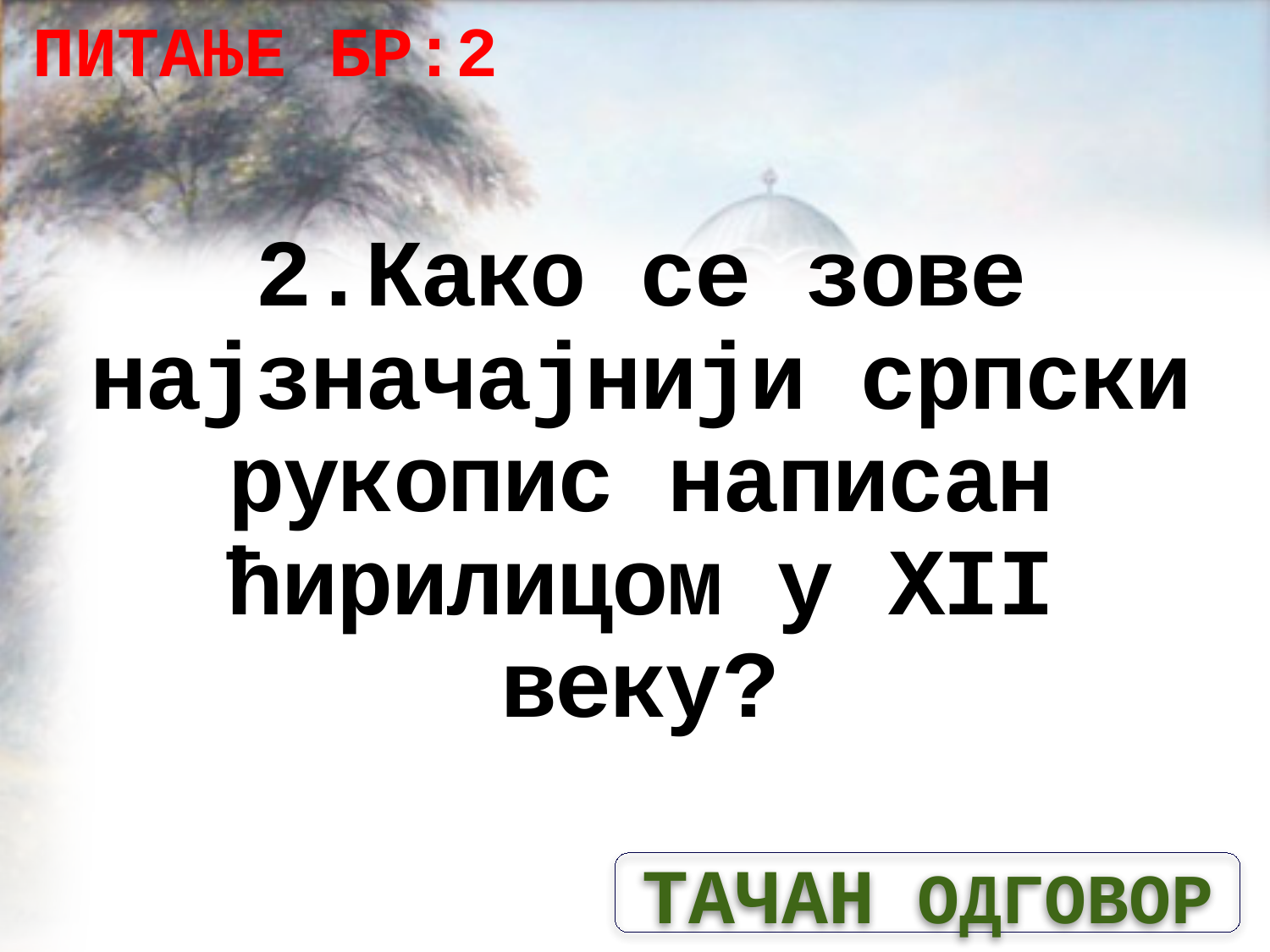

ПИТАЊЕ БР:2
# 2.Како се зове најзначајнији српски рукопис написан ћирилицом у XII веку?
ТАЧАН ОДГОВОР